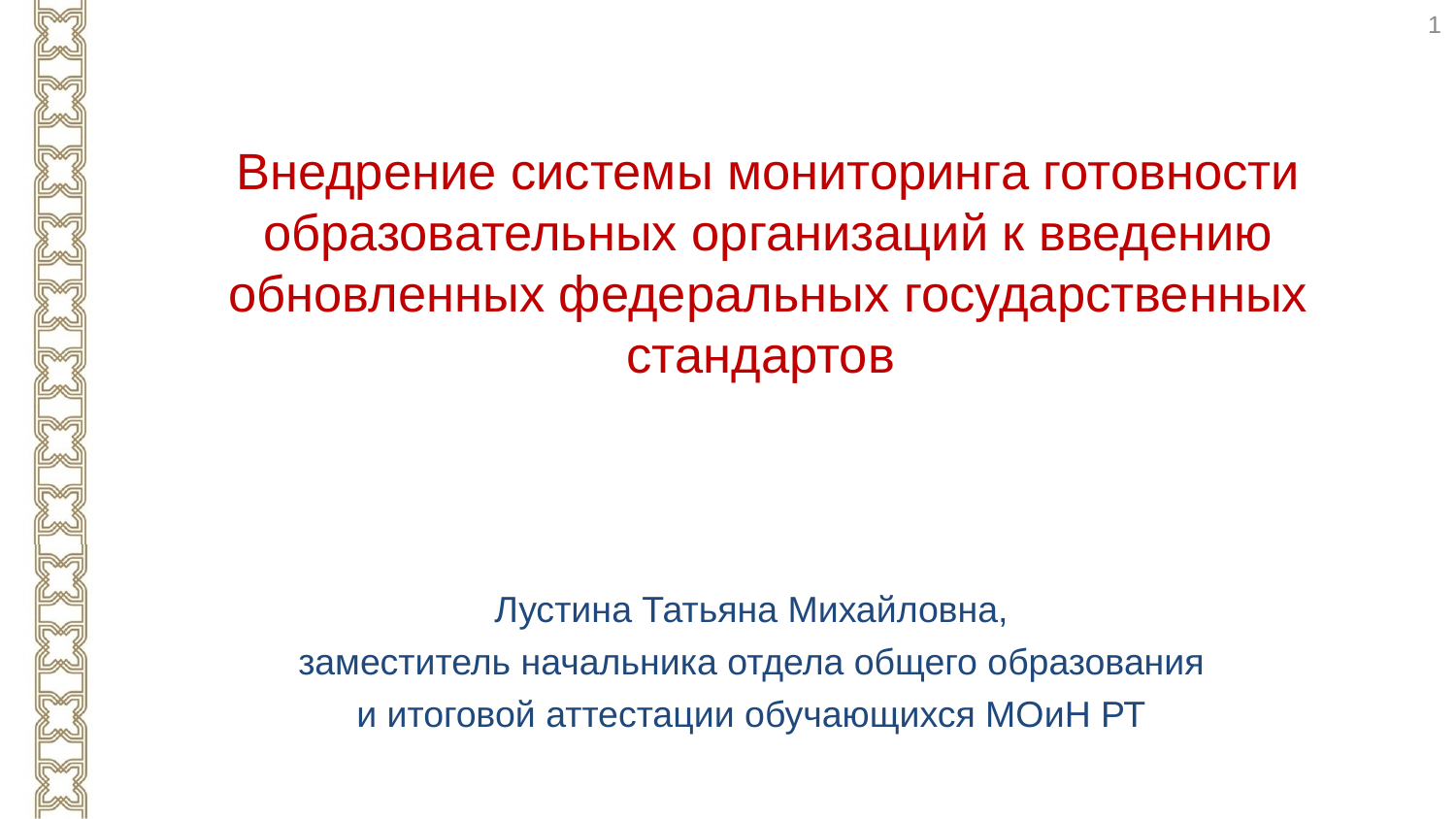

1
# Внедрение системы мониторинга готовности образовательных организаций к введению обновленных федеральных государственных стандартов
Лустина Татьяна Михайловна,
заместитель начальника отдела общего образования
и итоговой аттестации обучающихся МОиН РТ